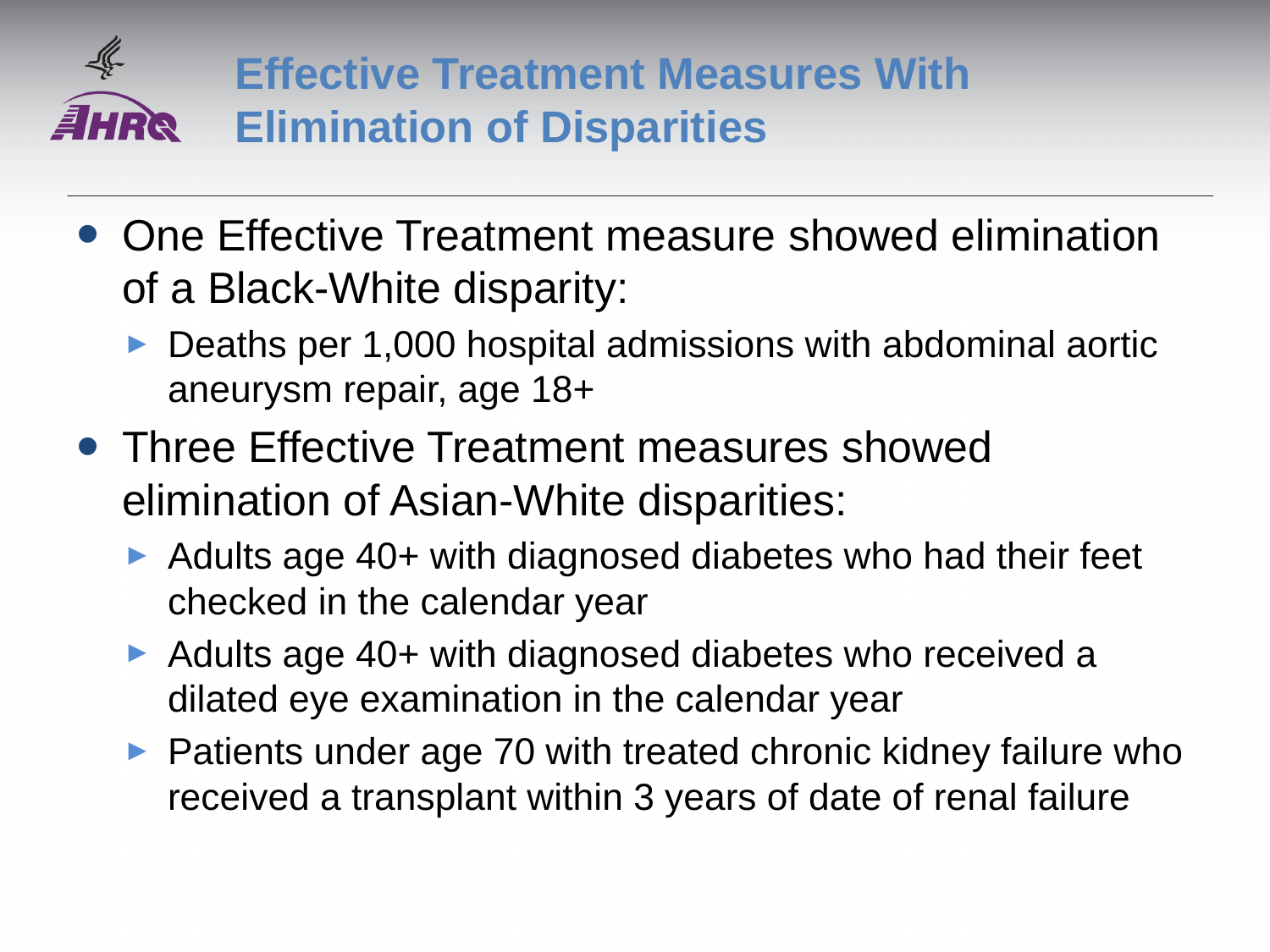

# Effective Treatment Measures With Elimination of Disparities
One Effective Treatment measure showed elimination of a Black-White disparity:
Deaths per 1,000 hospital admissions with abdominal aortic aneurysm repair, age 18+
Three Effective Treatment measures showed elimination of Asian-White disparities:
Adults age 40+ with diagnosed diabetes who had their feet checked in the calendar year
Adults age 40+ with diagnosed diabetes who received a dilated eye examination in the calendar year
Patients under age 70 with treated chronic kidney failure who received a transplant within 3 years of date of renal failure